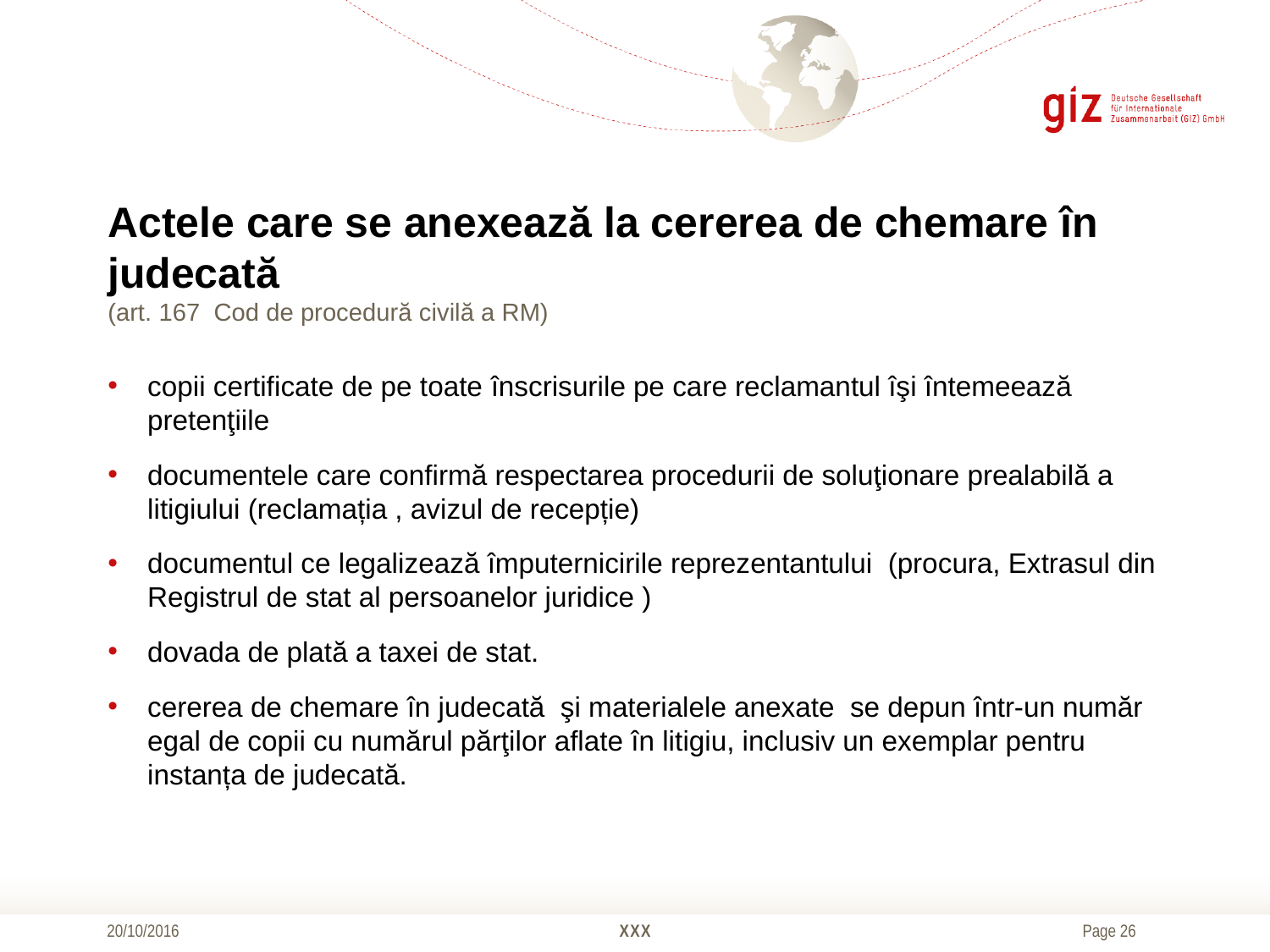

# Actele care se anexează la cererea de chemare în judecată (art. 167  Cod de procedură civilă a RM)
copii certificate de pe toate înscrisurile pe care reclamantul îşi întemeează pretenţiile
documentele care confirmă respectarea procedurii de soluţionare prealabilă a litigiului (reclamația , avizul de recepție)
documentul ce legalizează împuternicirile reprezentantului  (procura, Extrasul din Registrul de stat al persoanelor juridice )
dovada de plată a taxei de stat.
cererea de chemare în judecată  şi materialele anexate  se depun într-un număr egal de copii cu numărul părţilor aflate în litigiu, inclusiv un exemplar pentru  instanța de judecată.

20/10/2016
XXX